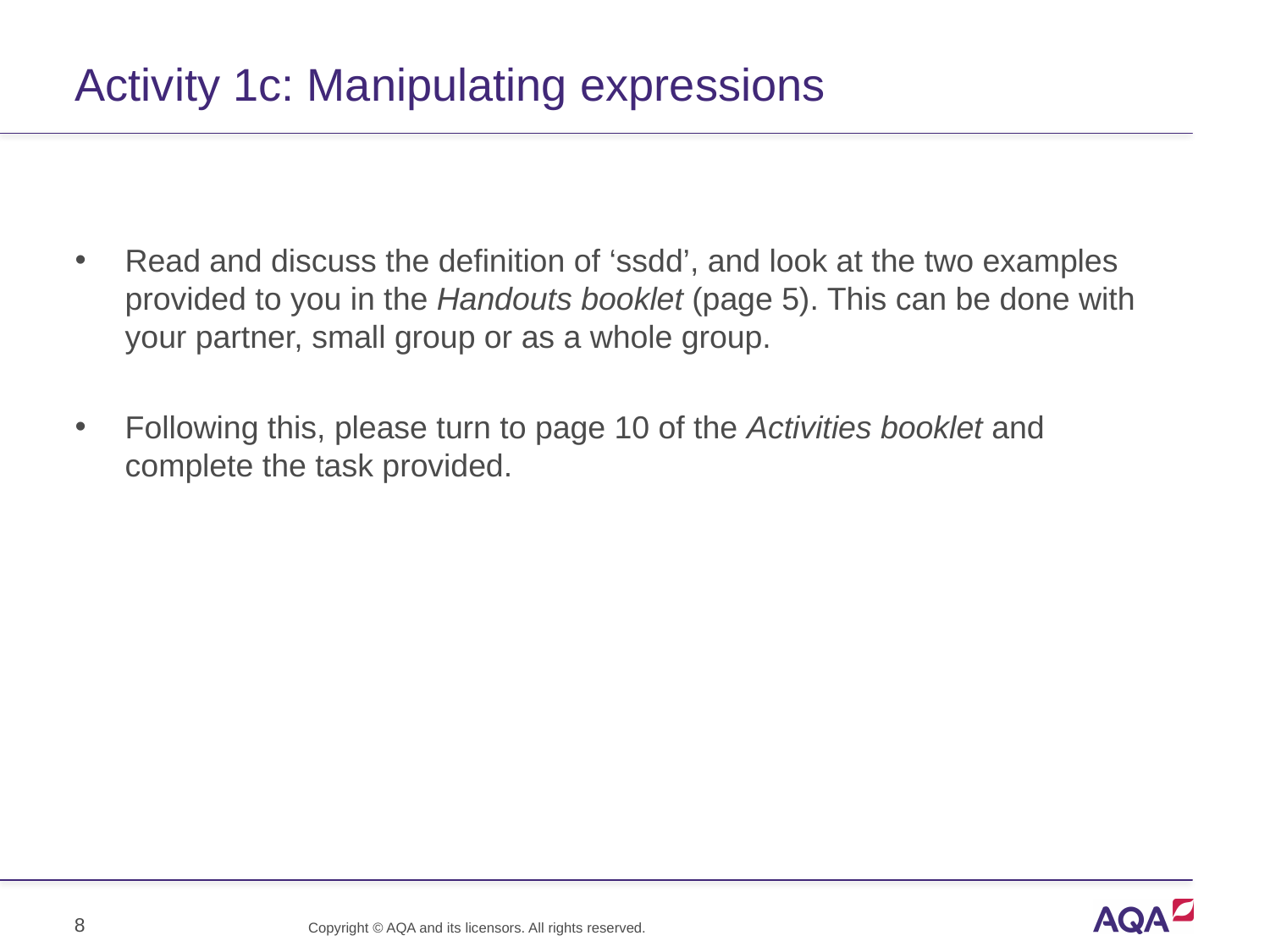

# Activity 1c: Manipulating expressions
Read and discuss the definition of ‘ssdd’, and look at the two examples provided to you in the Handouts booklet (page 5). This can be done with your partner, small group or as a whole group.

Following this, please turn to page 10 of the Activities booklet and complete the task provided.

8
Copyright © AQA and its licensors. All rights reserved.